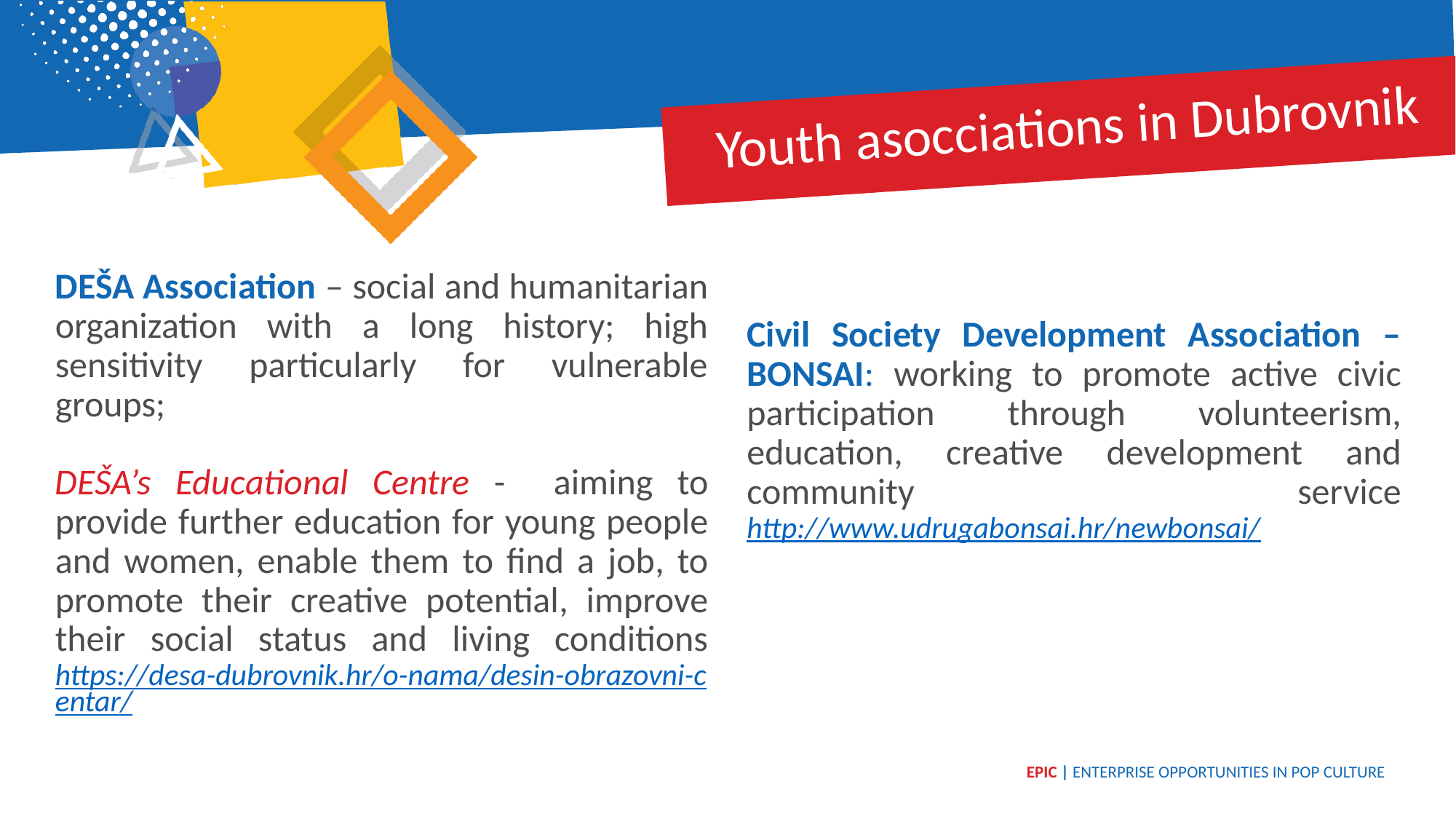

Youth asocciations in Dubrovnik

DEŠA Association – social and humanitarian organization with a long history; high sensitivity particularly for vulnerable groups;
DEŠA’s Educational Centre -  aiming to provide further education for young people and women, enable them to find a job, to promote their creative potential, improve their social status and living conditions https://desa-dubrovnik.hr/o-nama/desin-obrazovni-centar/

Civil Society Development Association – BONSAI: working to promote active civic participation through volunteerism, education, creative development and community service http://www.udrugabonsai.hr/newbonsai/